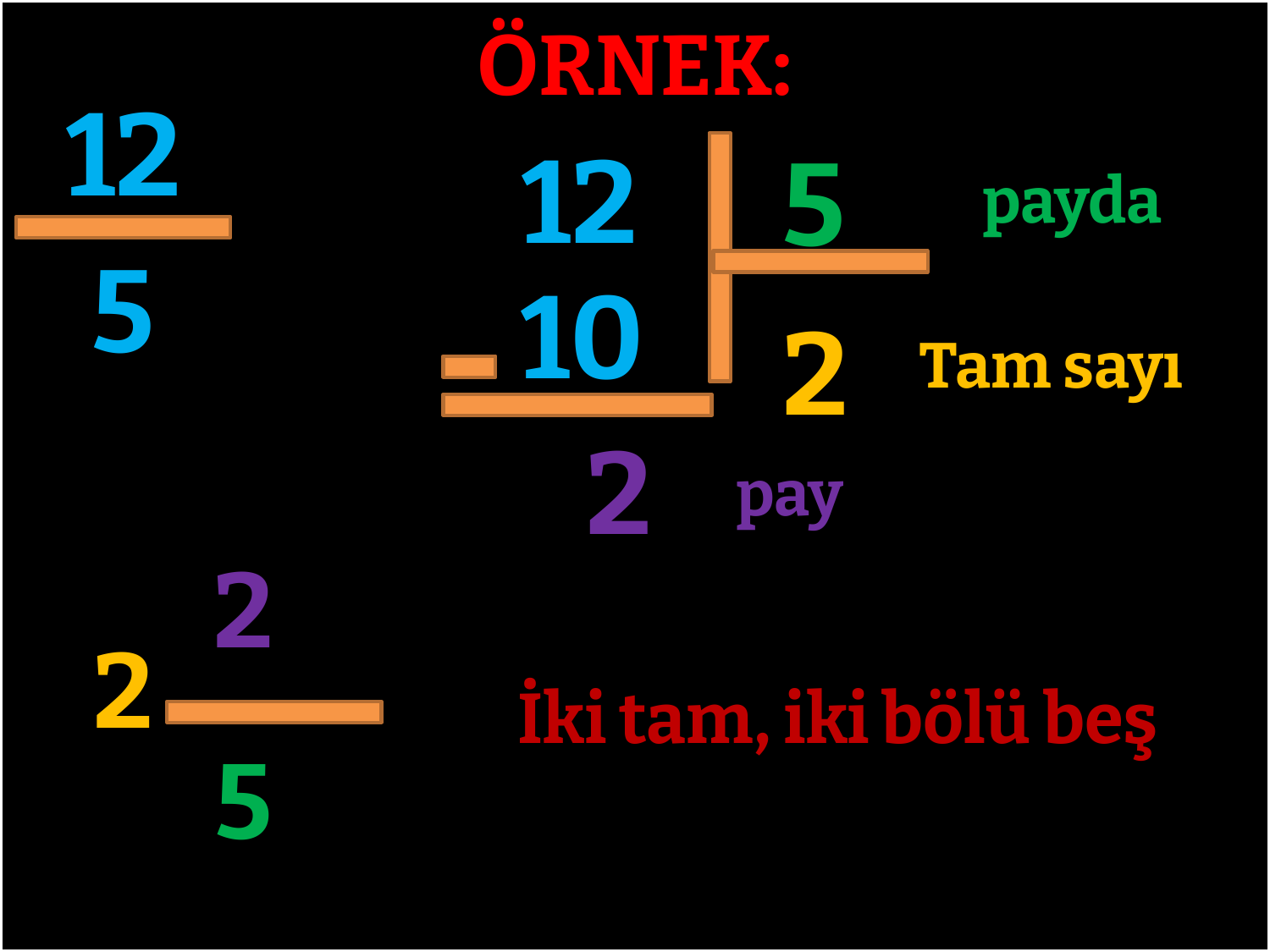

ÖRNEK:
12
12
5
payda

5
10
2
#
Tam sayı

2
pay
2
2

İki tam, iki bölü beş
5